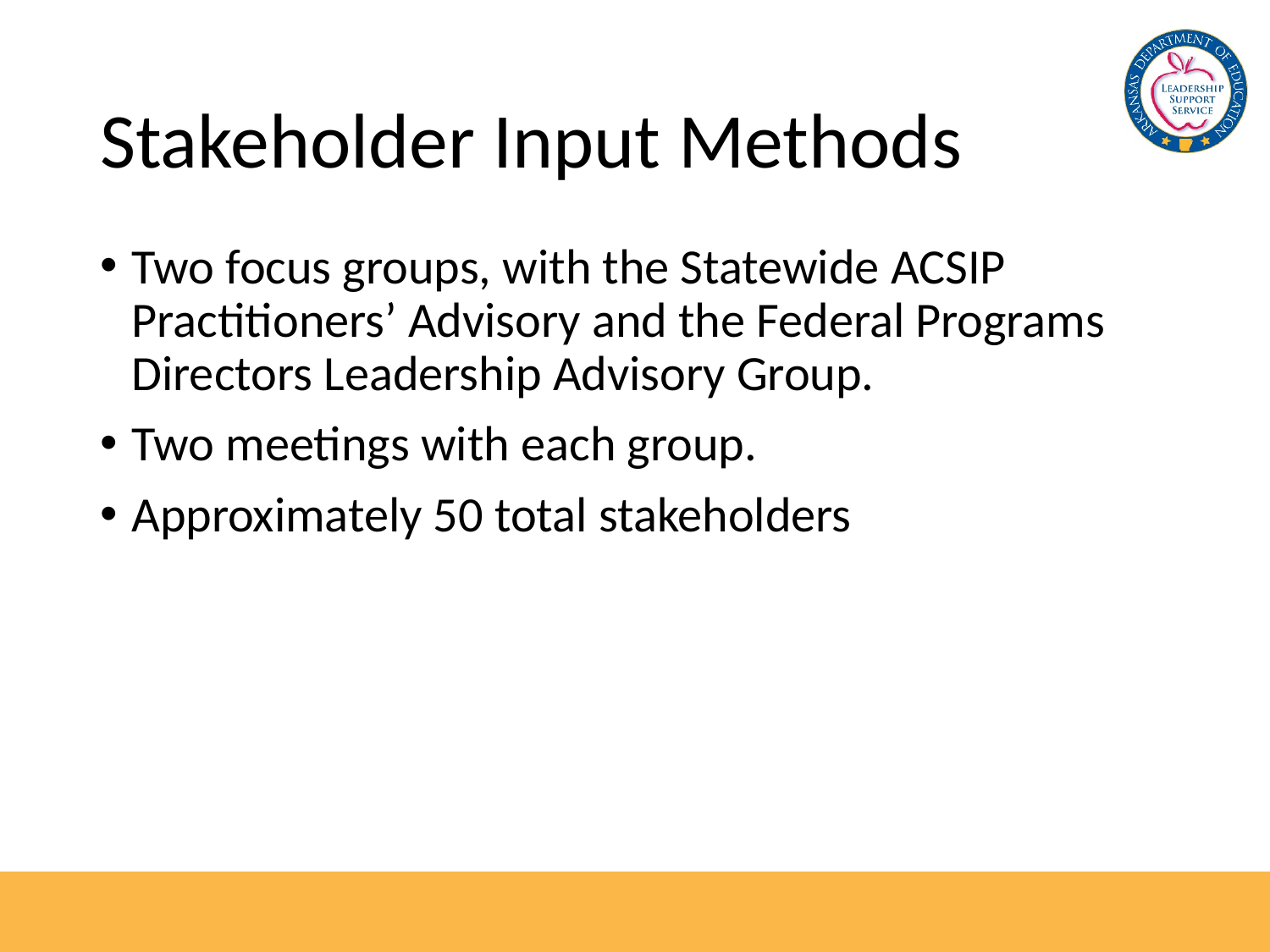

# Stakeholder Input Methods
Two focus groups, with the Statewide ACSIP Practitioners’ Advisory and the Federal Programs Directors Leadership Advisory Group.
Two meetings with each group.
Approximately 50 total stakeholders